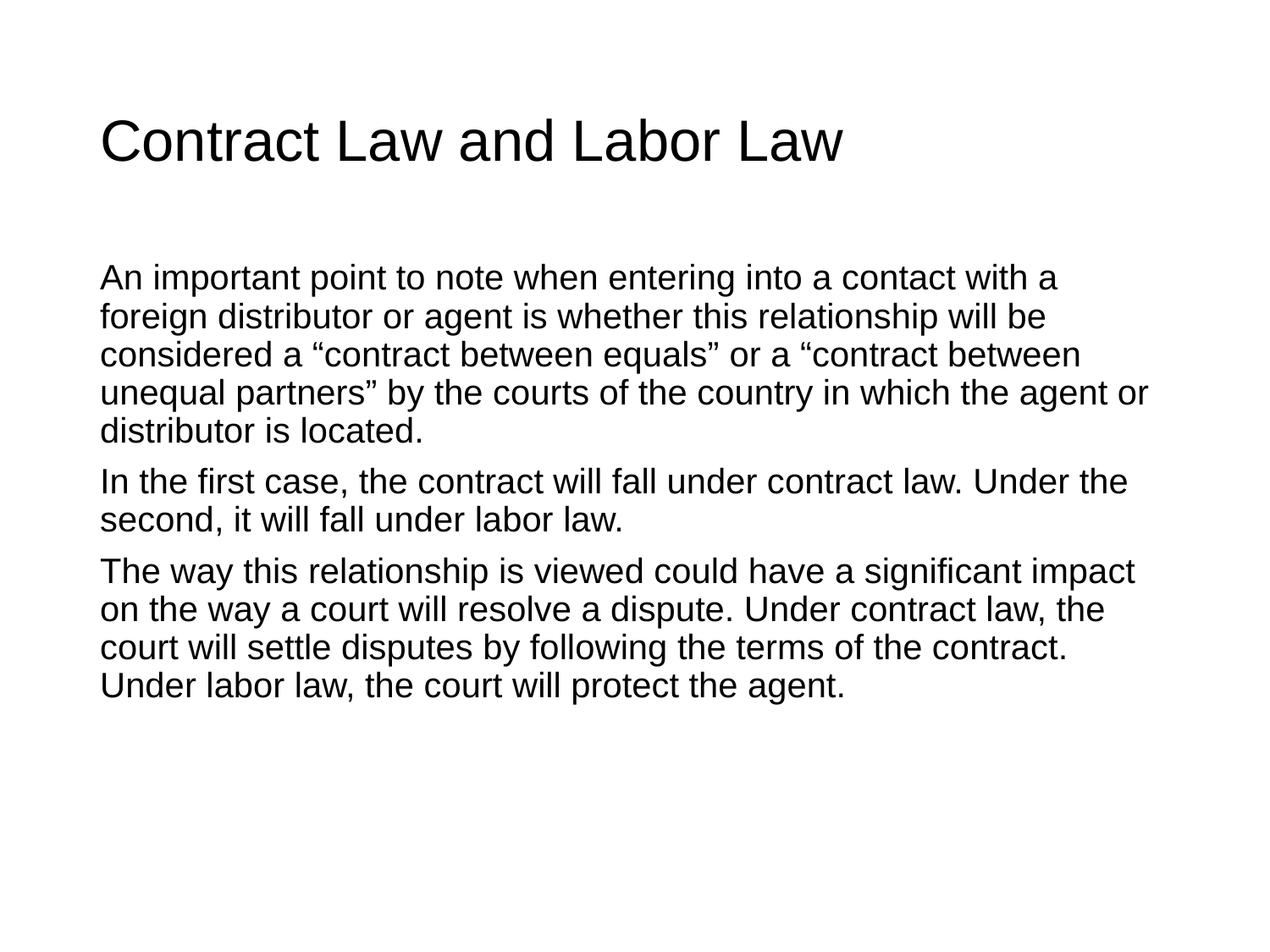

# Contract Law and Labor Law
An important point to note when entering into a contact with a foreign distributor or agent is whether this relationship will be considered a “contract between equals” or a “contract between unequal partners” by the courts of the country in which the agent or distributor is located.
In the first case, the contract will fall under contract law. Under the second, it will fall under labor law.
The way this relationship is viewed could have a significant impact on the way a court will resolve a dispute. Under contract law, the court will settle disputes by following the terms of the contract. Under labor law, the court will protect the agent.